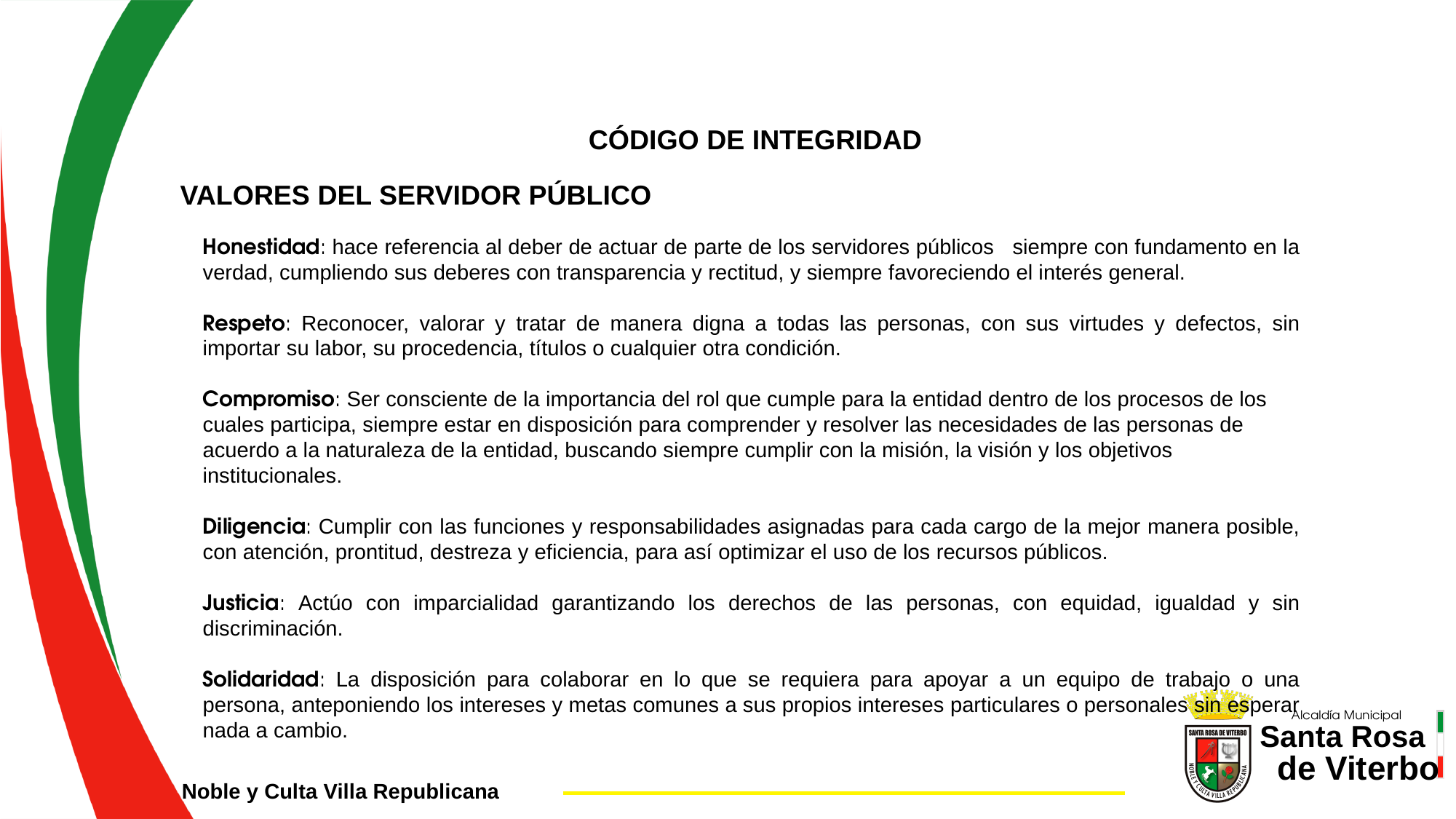

CÓDIGO DE INTEGRIDAD
VALORES DEL SERVIDOR PÚBLICO
Honestidad: hace referencia al deber de actuar de parte de los servidores públicos   siempre con fundamento en la verdad, cumpliendo sus deberes con transparencia y rectitud, y siempre favoreciendo el interés general.

Respeto: Reconocer, valorar y tratar de manera digna a todas las personas, con sus virtudes y defectos, sin importar su labor, su procedencia, títulos o cualquier otra condición.

Compromiso: Ser consciente de la importancia del rol que cumple para la entidad dentro de los procesos de los cuales participa, siempre estar en disposición para comprender y resolver las necesidades de las personas de acuerdo a la naturaleza de la entidad, buscando siempre cumplir con la misión, la visión y los objetivos institucionales.

Diligencia: Cumplir con las funciones y responsabilidades asignadas para cada cargo de la mejor manera posible, con atención, prontitud, destreza y eficiencia, para así optimizar el uso de los recursos públicos.

Justicia: Actúo con imparcialidad garantizando los derechos de las personas, con equidad, igualdad y sin discriminación.

Solidaridad: La disposición para colaborar en lo que se requiera para apoyar a un equipo de trabajo o una persona, anteponiendo los intereses y metas comunes a sus propios intereses particulares o personales sin esperar nada a cambio.